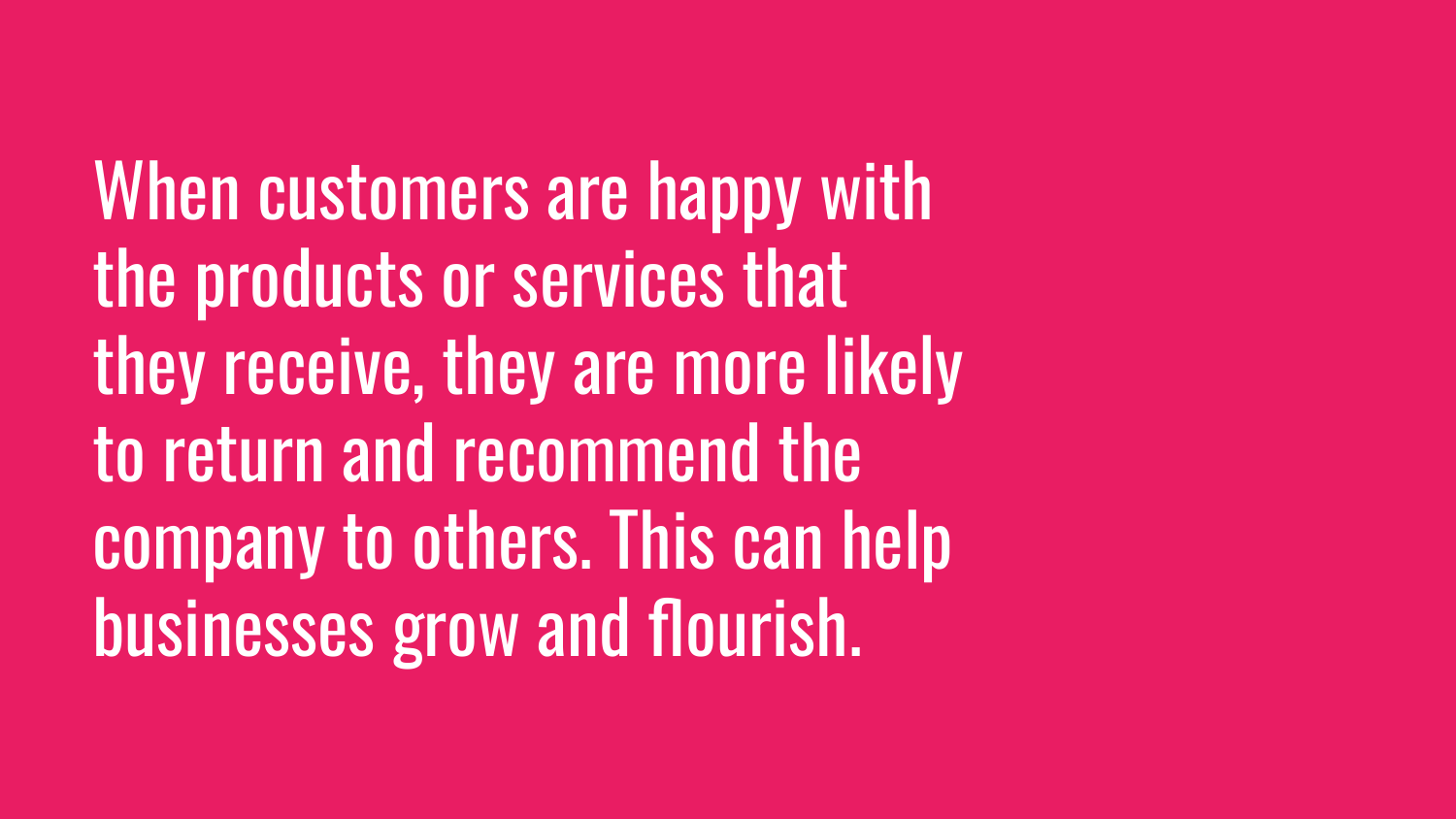

# When customers are happy with the products or services that they receive, they are more likely to return and recommend the company to others. This can help businesses grow and flourish.